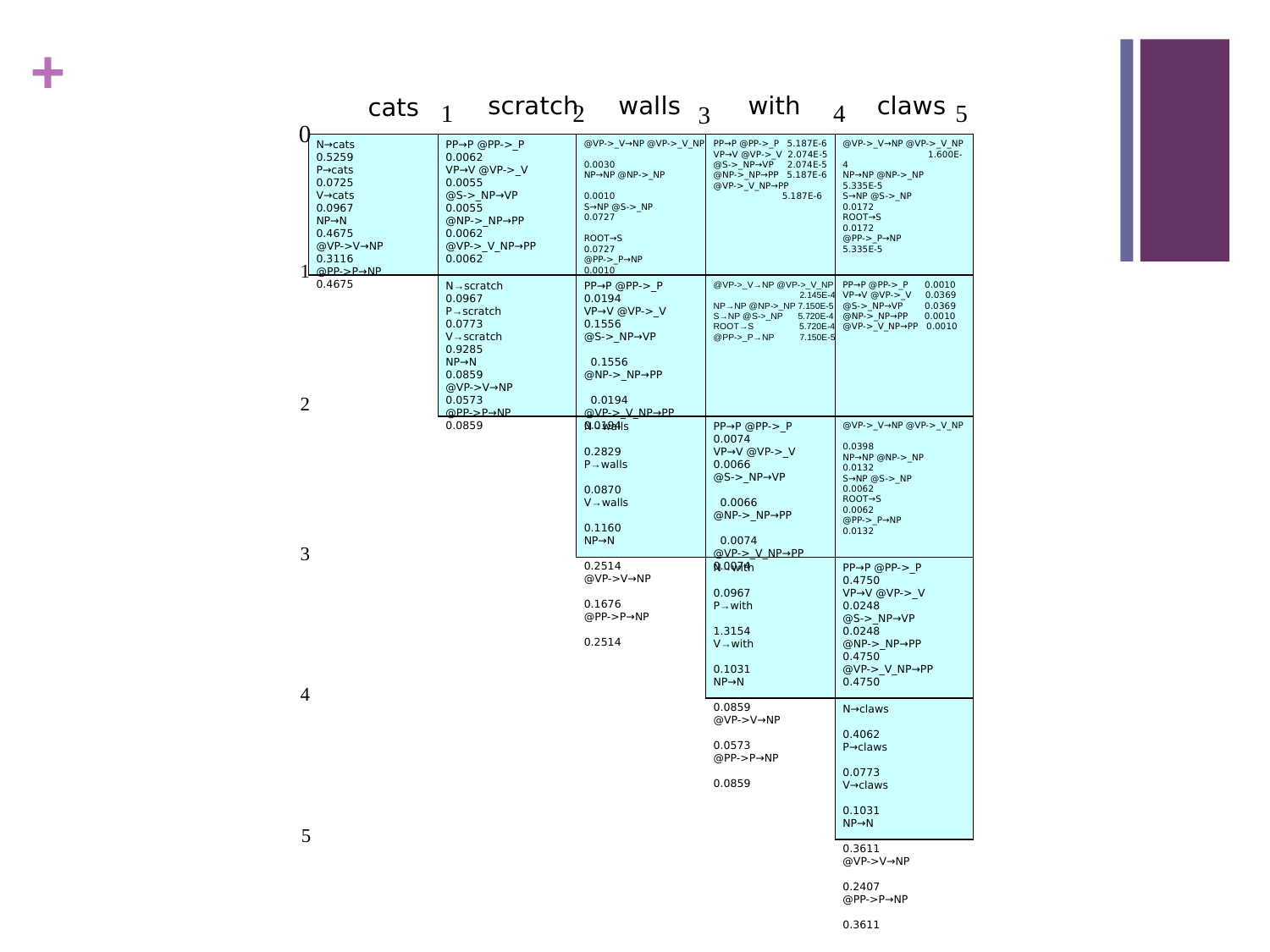

scratch
walls
with
claws
cats
1
2
4
5
3
0
N→cats	0.5259
P→cats	0.0725
V→cats	0.0967
NP→N	0.4675
@VP->V→NP	0.3116
@PP->P→NP	0.4675

PP→P @PP->_P      0.0062
VP→V @VP->_V     0.0055
@S->_NP→VP        0.0055
@NP->_NP→PP      0.0062
@VP->_V_NP→PP   0.0062

@VP->_V→NP @VP->_V_NP
                                  0.0030
NP→NP @NP->_NP
                                  0.0010
S→NP @S->_NP          0.0727

ROOT→S                     0.0727
@PP->_P→NP              0.0010
PP→P @PP->_P   5.187E-6
VP→V @VP->_V  2.074E-5
@S->_NP→VP     2.074E-5
@NP->_NP→PP   5.187E-6
@VP->_V_NP→PP
                         5.187E-6
@VP->_V→NP @VP->_V_NP
                               1.600E-4
NP→NP @NP->_NP    5.335E-5
S→NP @S->_NP          0.0172
ROOT→S                     0.0172
@PP->_P→NP           5.335E-5
1
N→scratch	0.0967
P→scratch	0.0773
V→scratch	0.9285
NP→N	0.0859
@VP->V→NP	0.0573
@PP->P→NP	0.0859

PP→P @PP->_P      0.0194
VP→V @VP->_V     0.1556
@S->_NP→VP	  0.1556
@NP->_NP→PP	  0.0194
@VP->_V_NP→PP  0.0194

@VP->_V→NP @VP->_V_NP
                                  2.145E-4
NP→NP @NP->_NP 7.150E-5
S→NP @S->_NP      5.720E-4
ROOT→S                  5.720E-4
@PP->_P→NP          7.150E-5
PP→P @PP->_P      0.0010
VP→V @VP->_V     0.0369
@S->_NP→VP        0.0369
@NP->_NP→PP      0.0010
@VP->_V_NP→PP   0.0010
2
N→walls	0.2829
P→walls	0.0870
V→walls	0.1160
NP→N	0.2514
@VP->V→NP	0.1676
@PP->P→NP	0.2514

PP→P @PP->_P      0.0074
VP→V @VP->_V     0.0066
@S->_NP→VP	  0.0066
@NP->_NP→PP	  0.0074
@VP->_V_NP→PP  0.0074

@VP->_V→NP @VP->_V_NP
                                  0.0398
NP→NP @NP->_NP       0.0132
S→NP @S->_NP          0.0062
ROOT→S                     0.0062
@PP->_P→NP              0.0132
3
N→with	0.0967
P→with	1.3154
V→with	0.1031
NP→N	0.0859
@VP->V→NP	0.0573
@PP->P→NP	0.0859

PP→P @PP->_P      0.4750
VP→V @VP->_V     0.0248
@S->_NP→VP        0.0248
@NP->_NP→PP      0.4750
@VP->_V_NP→PP   0.4750
4
N→claws	0.4062
P→claws	0.0773
V→claws	0.1031
NP→N	0.3611
@VP->V→NP	0.2407
@PP->P→NP	0.3611

5